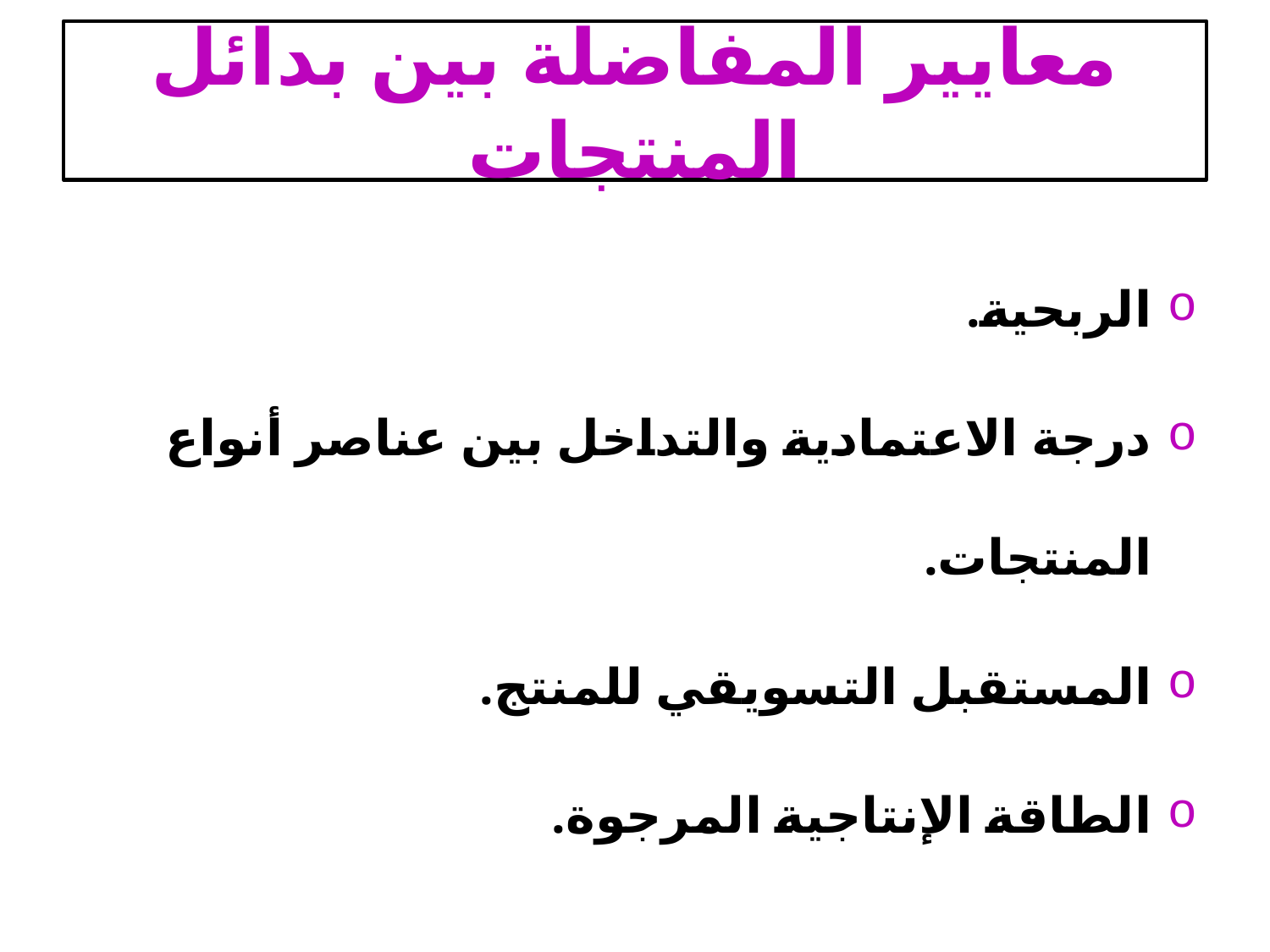

# معايير المفاضلة بين بدائل المنتجات
الربحية.
درجة الاعتمادية والتداخل بين عناصر أنواع المنتجات.
المستقبل التسويقي للمنتج.
الطاقة الإنتاجية المرجوة.